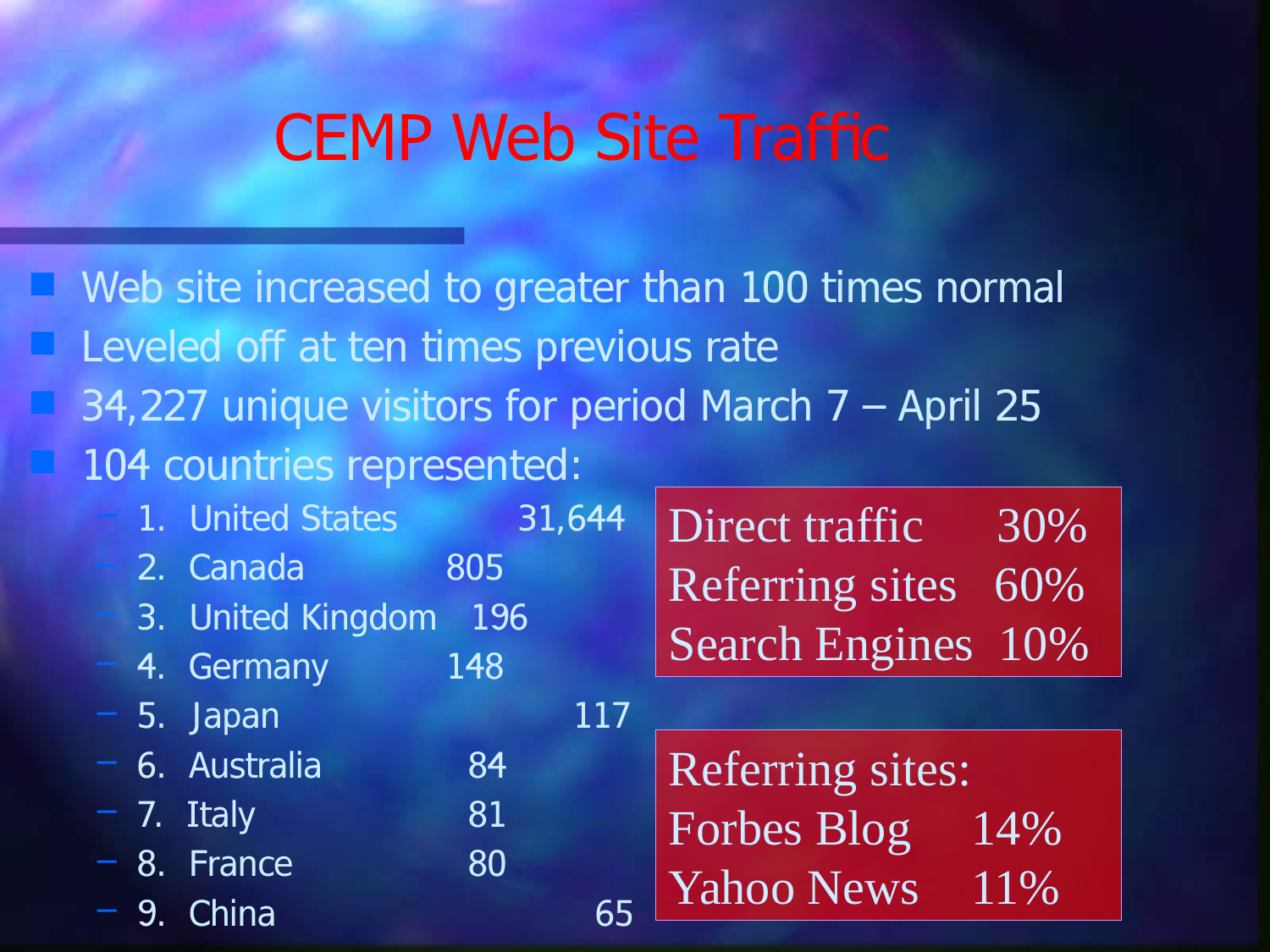

# CEMP Web Site Traffic
Web site increased to greater than 100 times normal
Leveled off at ten times previous rate
34,227 unique visitors for period March 7 – April 25
104 countries represented:
1.  United States	31,644
2.  Canada	     805
3.  United Kingdom   196
4.  Germany	     148
5.  Japan	 	     117
6.  Australia	       84
7.  Italy		       81
8.  France	       80
9.  China		       65
Direct traffic      30%
Referring sites   60%
Search Engines  10%
Referring sites:
Forbes Blog	    14%
Yahoo News	    11%